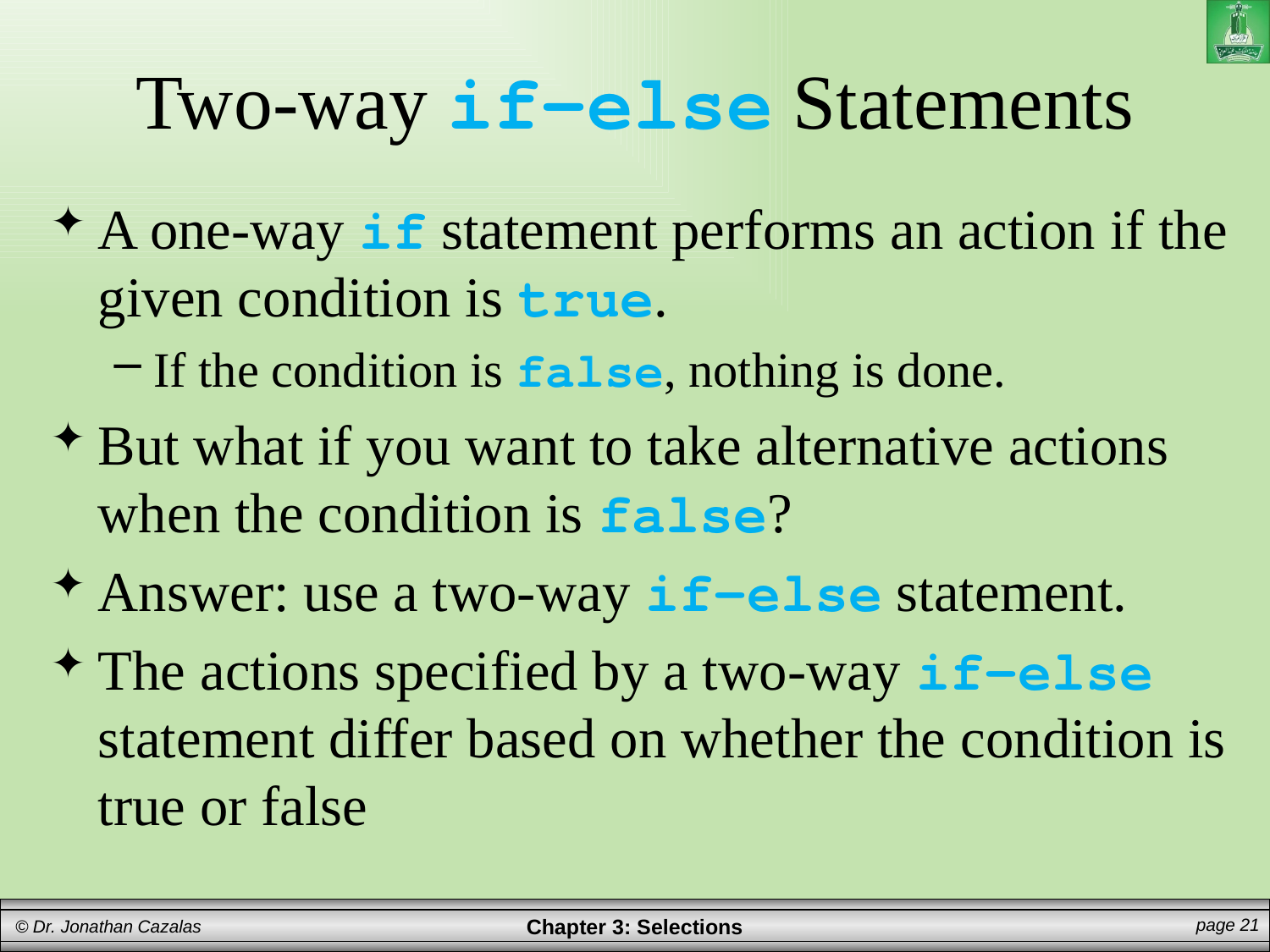

# Two-way if-else Statements
A one-way if statement performs an action if the given condition is true.
If the condition is false, nothing is done.
But what if you want to take alternative actions when the condition is false?
Answer: use a two-way if-else statement.
The actions specified by a two-way if-else statement differ based on whether the condition is true or false